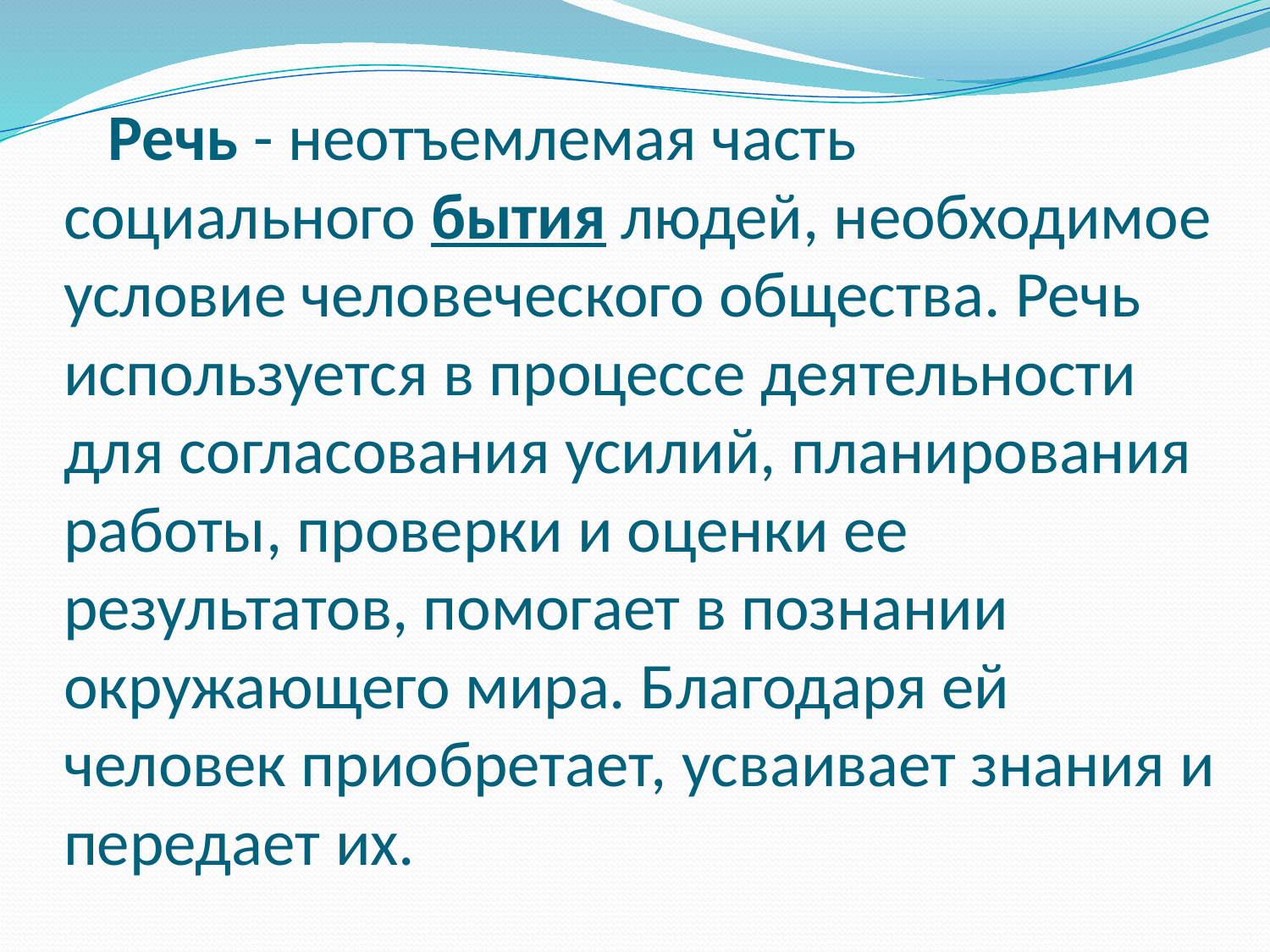

# Речь - неотъемлемая часть социального бытия людей, необходимое условие человеческого общества. Речь используется в процессе деятельности для согласования усилий, планирования работы, проверки и оценки ее результатов, помогает в познании окружающего мира. Благодаря ей человек приобретает, усваивает знания и передает их.